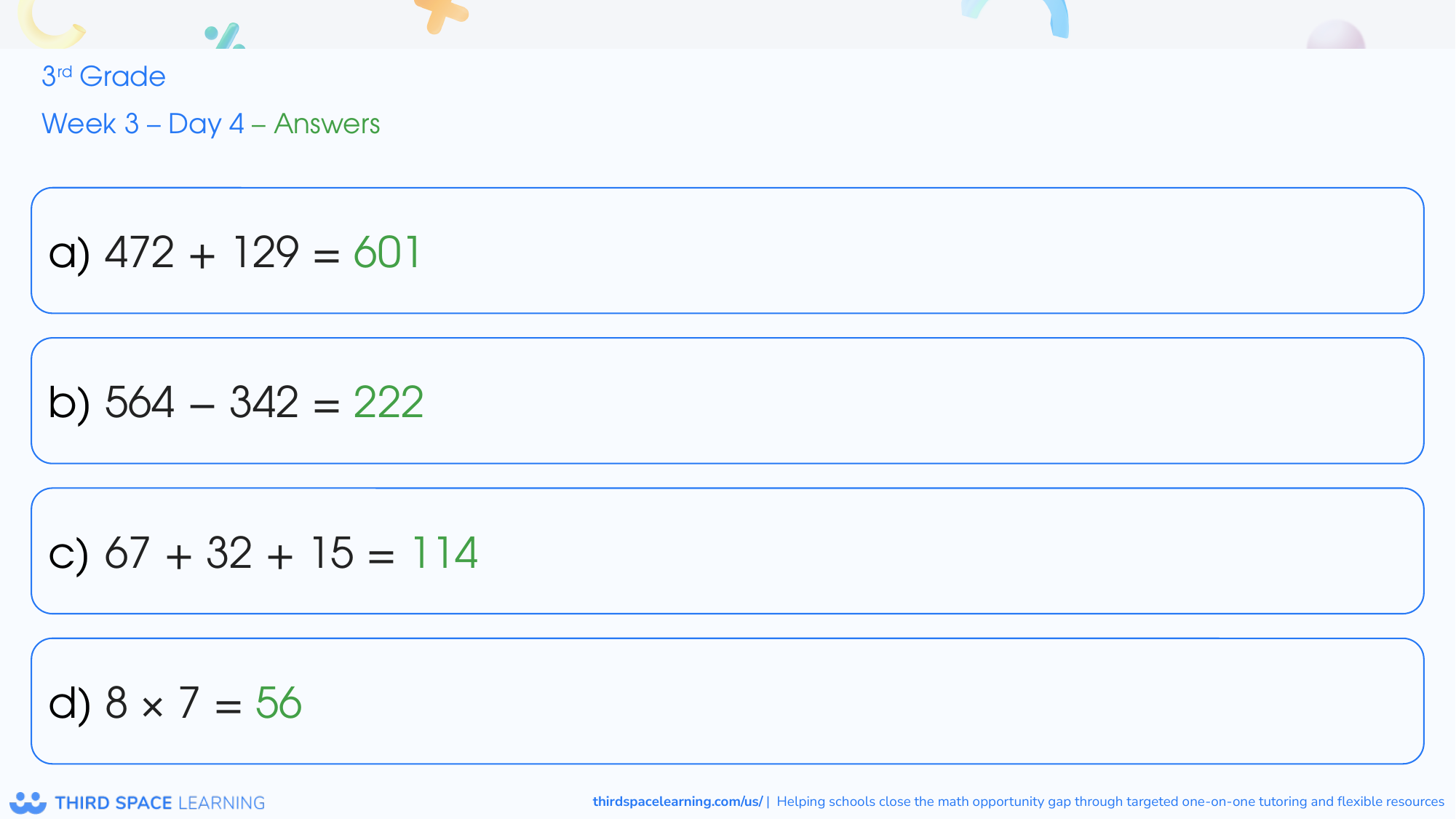

3rd Grade
Week 3 – Day 4 – Answers
472 + 129 = 601
564 − 342 = 222
67 + 32 + 15 = 114
8 × 7 = 56